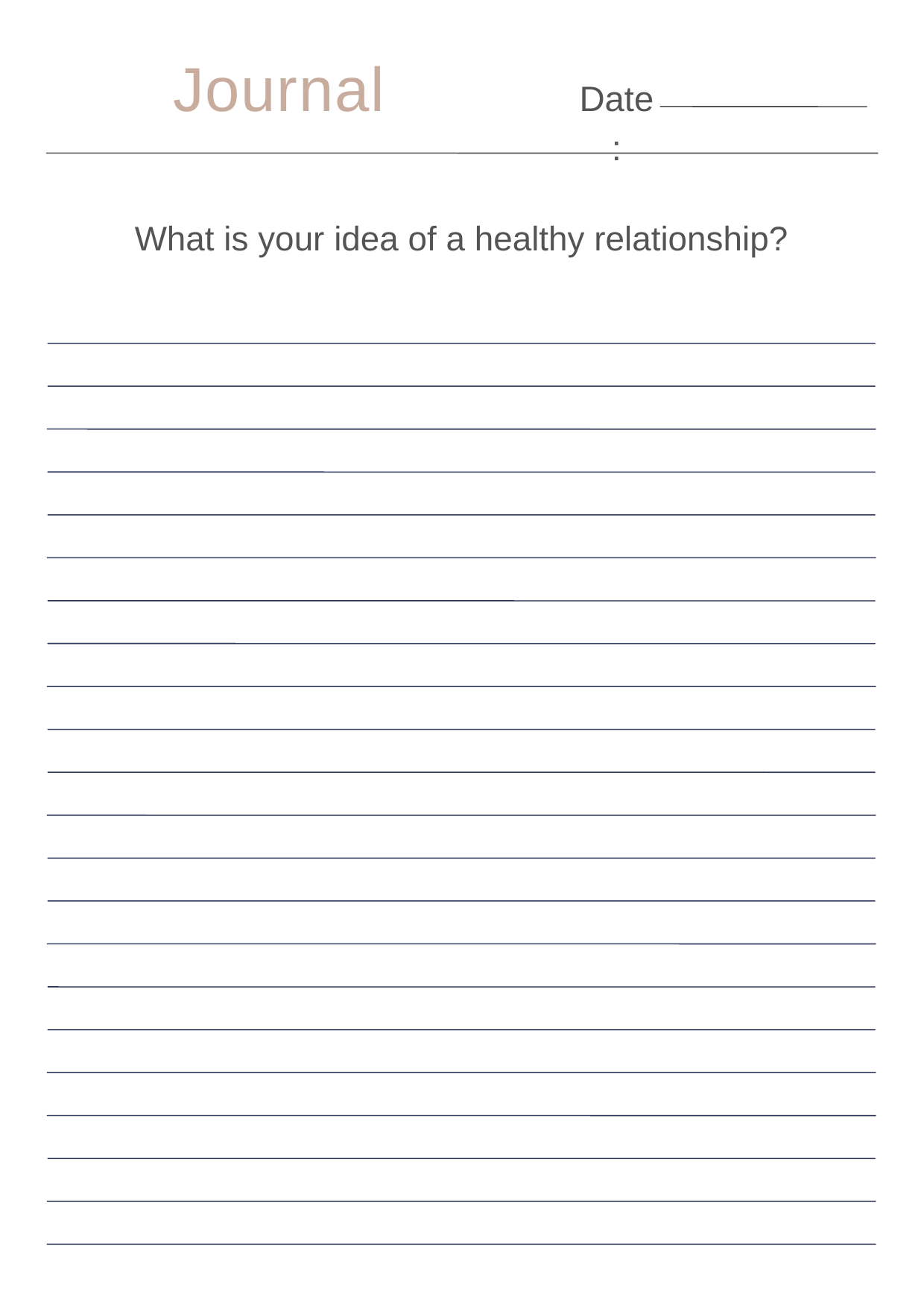

Journal
Date:

What is your idea of a healthy relationship?